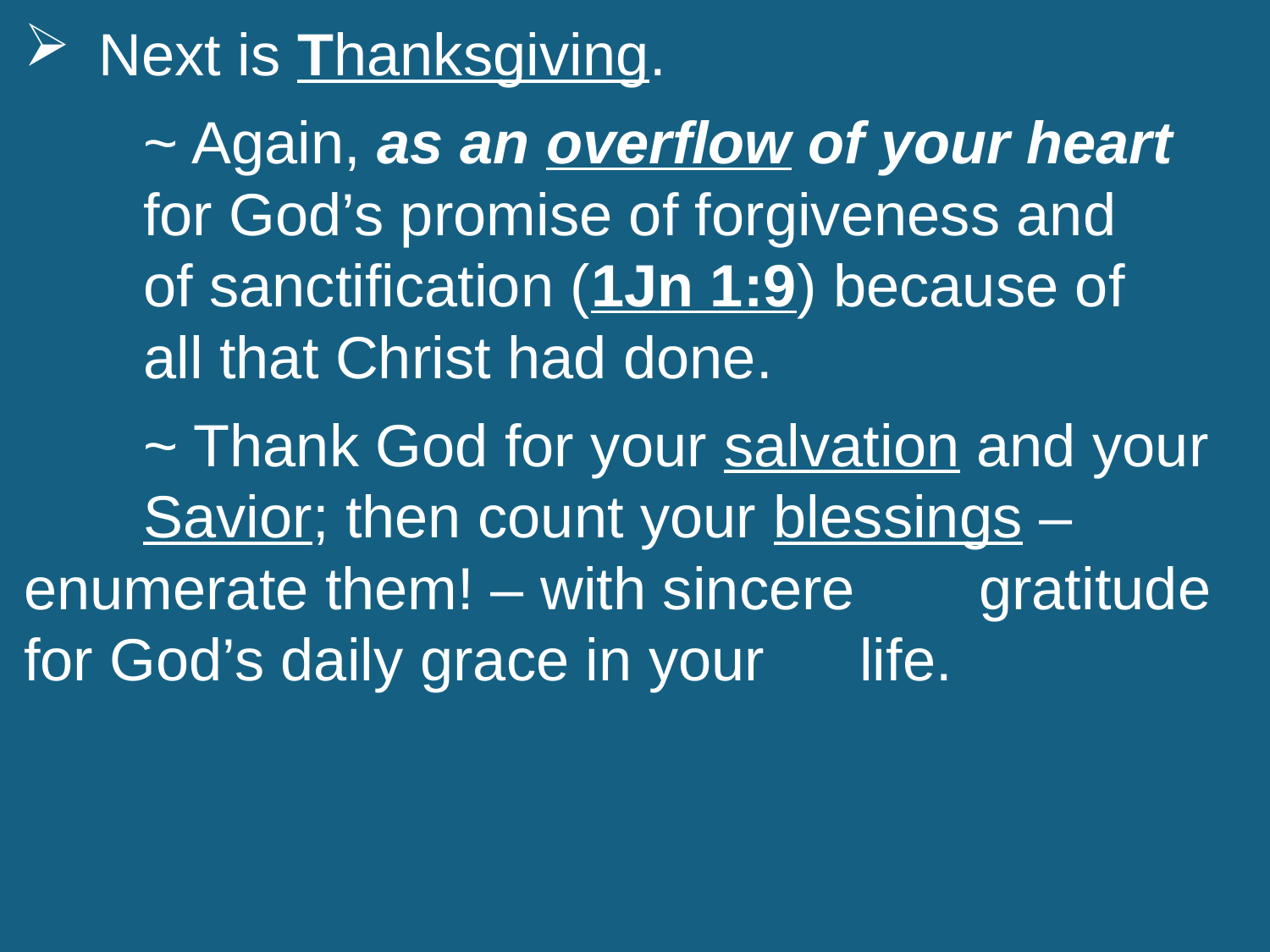

Next is Thanksgiving.
		~ Again, as an overflow of your heart 				for God’s promise of forgiveness and 				of sanctification (1Jn 1:9) because of 				all that Christ had done.
		~ Thank God for your salvation and your 					Savior; then count your blessings – 						enumerate them! – with sincere 						gratitude for God’s daily grace in your 					life.